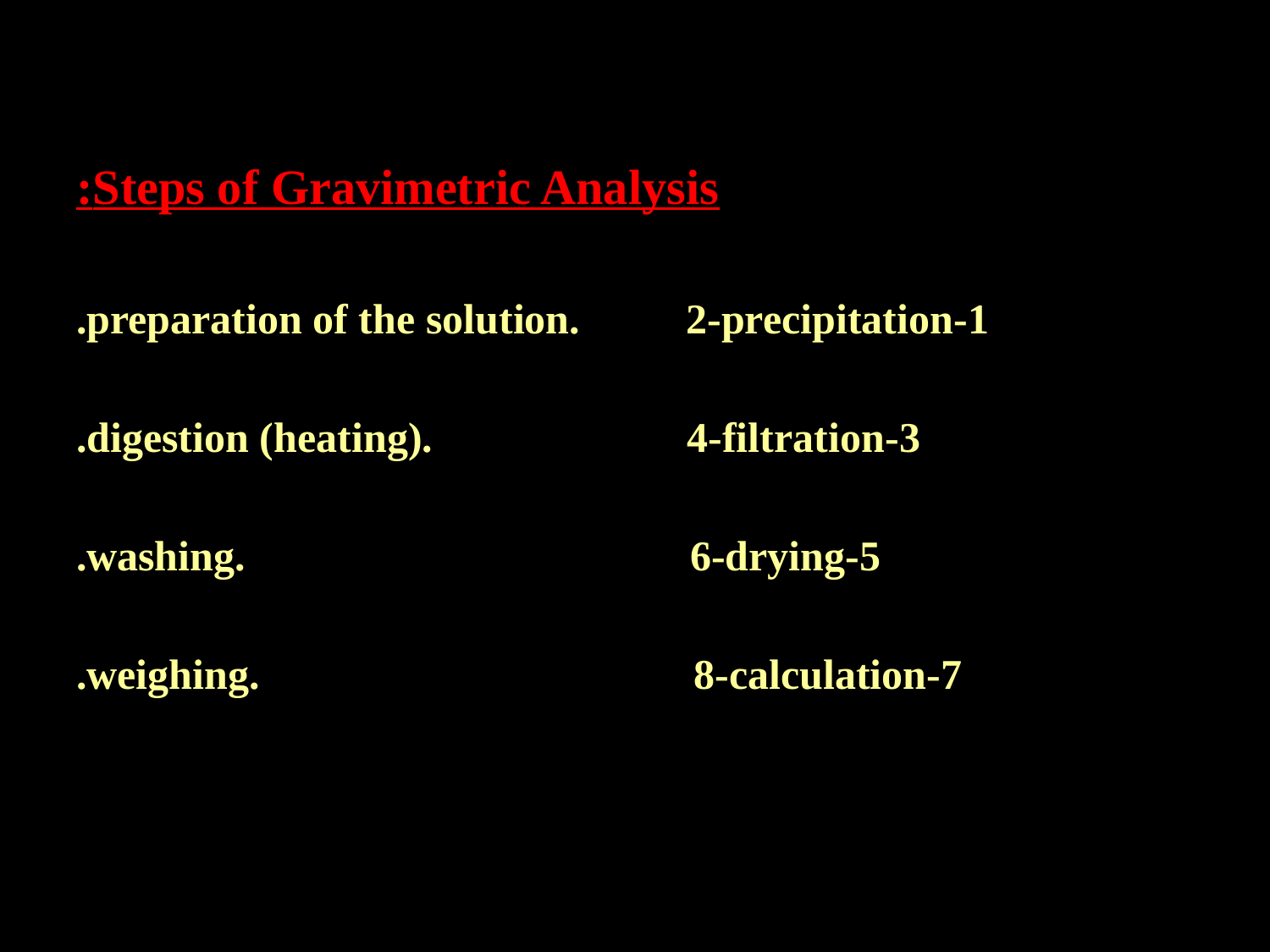

#

Steps of Gravimetric Analysis:

1-preparation of the solution.          2-precipitation.

3-digestion (heating).                        4-filtration.

5-washing.                                          6-drying.

7-weighing.                                         8-calculation.